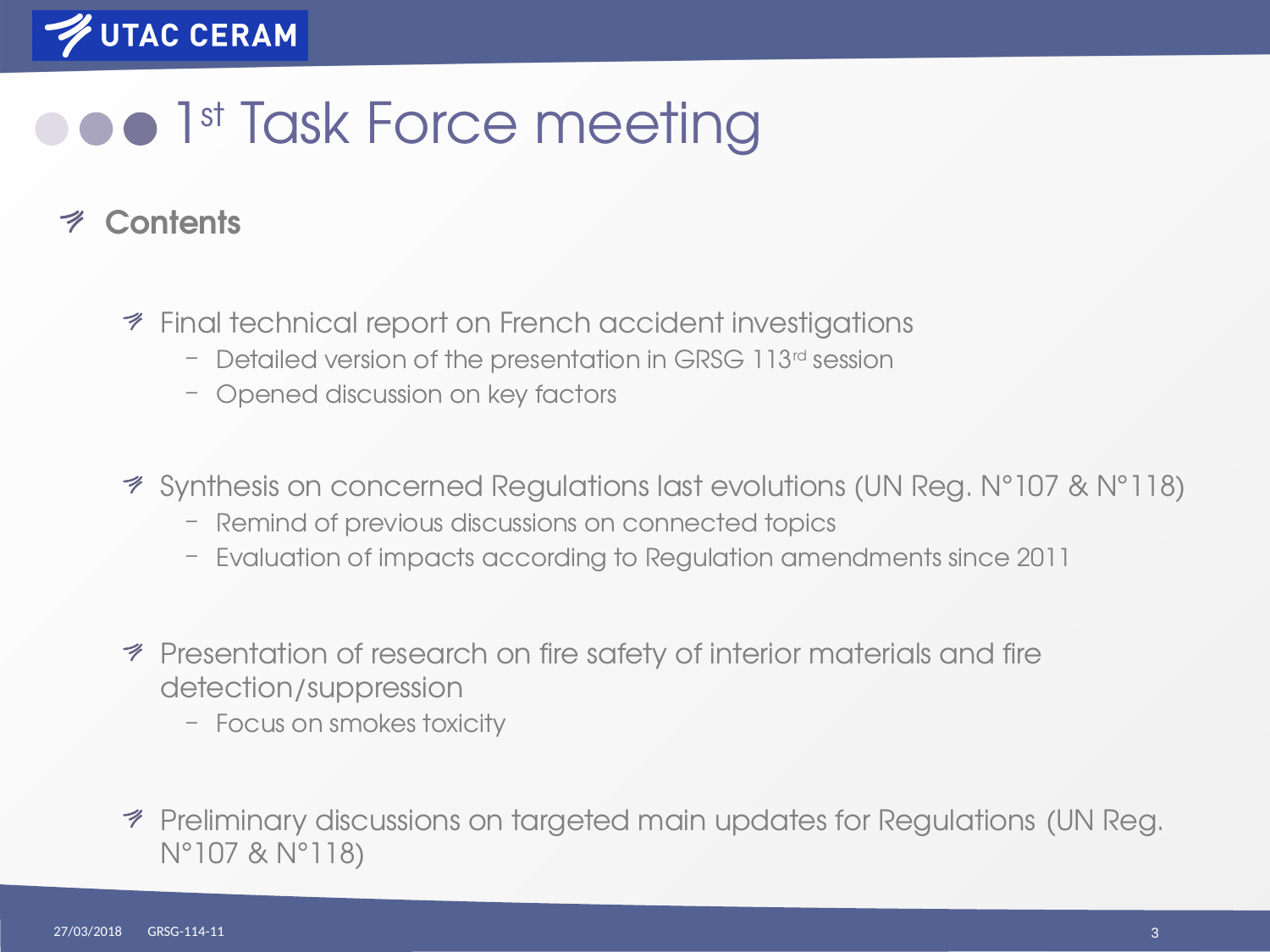

# 1st Task Force meeting
Contents

Final technical report on French accident investigations
Detailed version of the presentation in GRSG 113rd session
Opened discussion on key factors

Synthesis on concerned Regulations last evolutions (UN Reg. N°107 & N°118)
Remind of previous discussions on connected topics
Evaluation of impacts according to Regulation amendments since 2011

Presentation of research on fire safety of interior materials and fire detection/suppression
Focus on smokes toxicity

Preliminary discussions on targeted main updates for Regulations (UN Reg. N°107 & N°118)

27/03/2018
GRSG-114-11